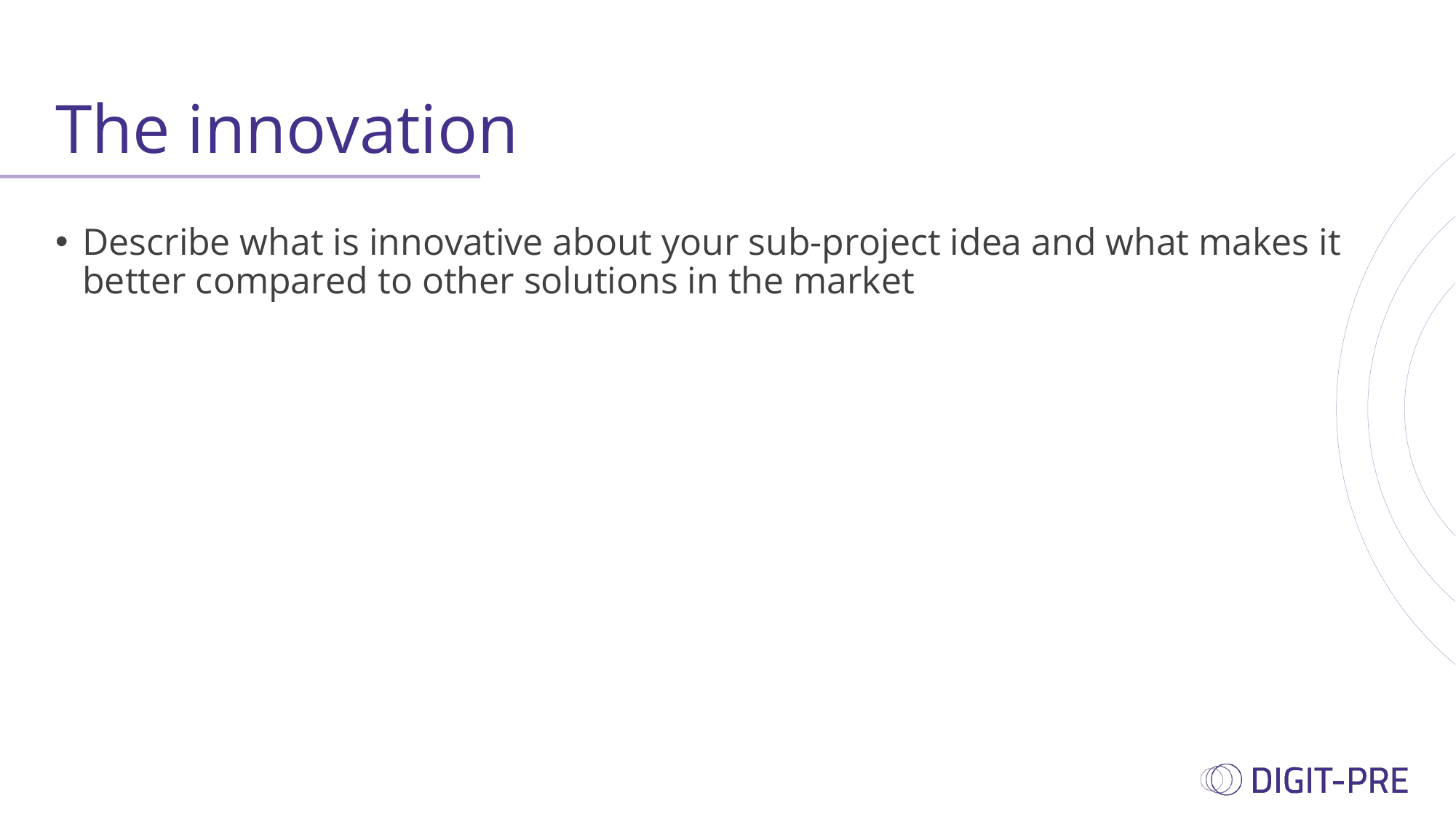

# The innovation
Describe what is innovative about your sub-project idea and what makes it better compared to other solutions in the market